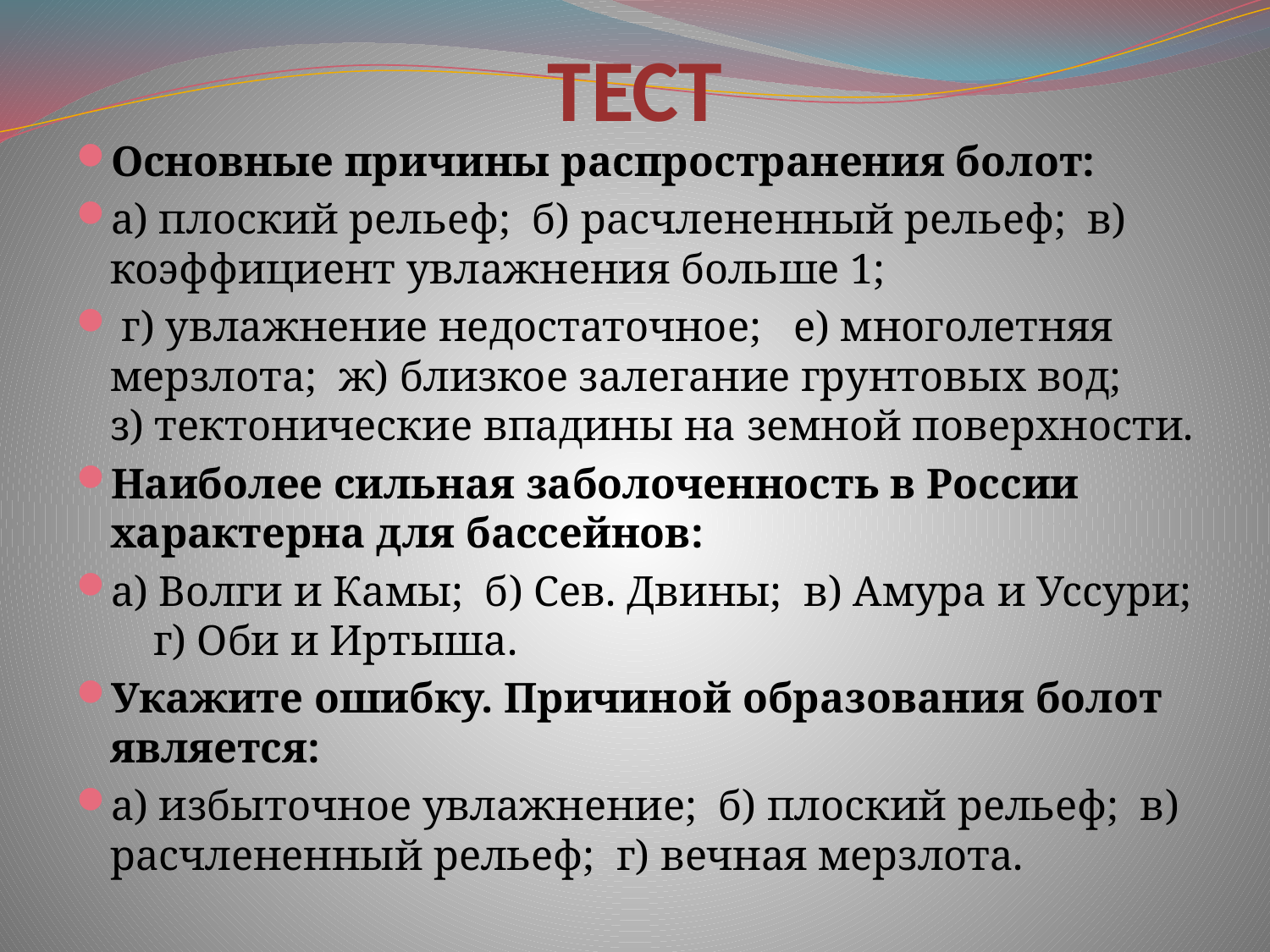

# ТЕСТ
Основные причины распространения болот:
а) плоский рельеф;  б) расчлененный рельеф;  в) коэффициент увлажнения больше 1;
 г) увлажнение недостаточное;   е) многолетняя мерзлота;  ж) близкое залегание грунтовых вод;    з) тектонические впадины на земной поверхности.
Наиболее сильная заболоченность в России характерна для бассейнов:
а) Волги и Камы;  б) Сев. Двины;  в) Амура и Уссури;     г) Оби и Иртыша.
Укажите ошибку. Причиной образования болот является:
а) избыточное увлажнение;  б) плоский рельеф;  в) расчлененный рельеф;  г) вечная мерзлота.